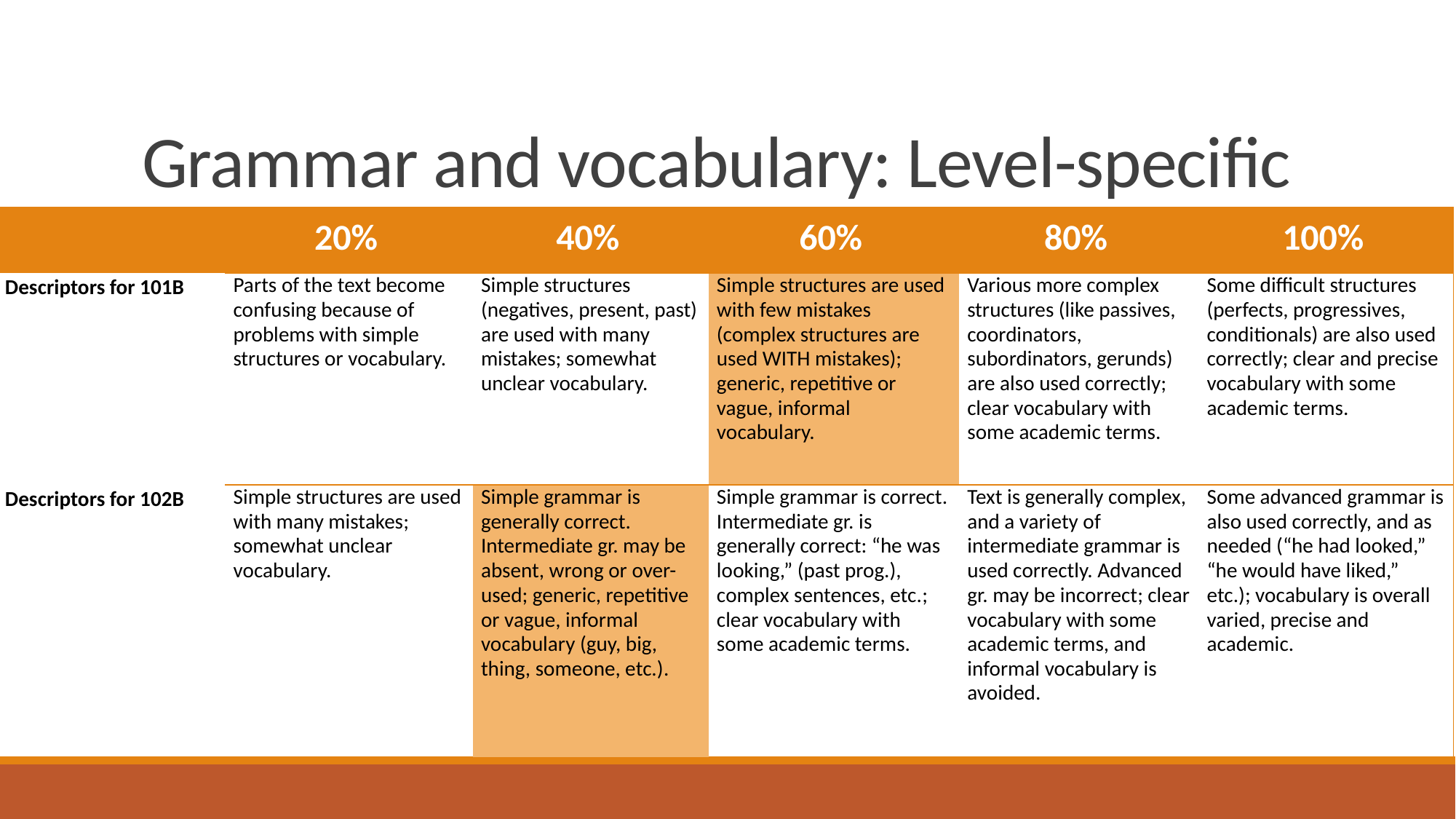

# Grammar and vocabulary: Level-specific
|  | 20% | 40% | 60% | 80% | 100% |
| --- | --- | --- | --- | --- | --- |
| Descriptors for 101B | Parts of the text become confusing because of problems with simple structures or vocabulary. | Simple structures (negatives, present, past) are used with many mistakes; somewhat unclear vocabulary. | Simple structures are used with few mistakes (complex structures are used WITH mistakes); generic, repetitive or vague, informal vocabulary. | Various more complex structures (like passives, coordinators, subordinators, gerunds) are also used correctly; clear vocabulary with some academic terms. | Some difficult structures (perfects, progressives, conditionals) are also used correctly; clear and precise vocabulary with some academic terms. |
| Descriptors for 102B | Simple structures are used with many mistakes; somewhat unclear vocabulary. | Simple grammar is generally correct. Intermediate gr. may be absent, wrong or over-used; generic, repetitive or vague, informal vocabulary (guy, big, thing, someone, etc.). | Simple grammar is correct. Intermediate gr. is generally correct: “he was looking,” (past prog.), complex sentences, etc.; clear vocabulary with some academic terms. | Text is generally complex, and a variety of intermediate grammar is used correctly. Advanced gr. may be incorrect; clear vocabulary with some academic terms, and informal vocabulary is avoided. | Some advanced grammar is also used correctly, and as needed (“he had looked,” “he would have liked,” etc.); vocabulary is overall varied, precise and academic. |